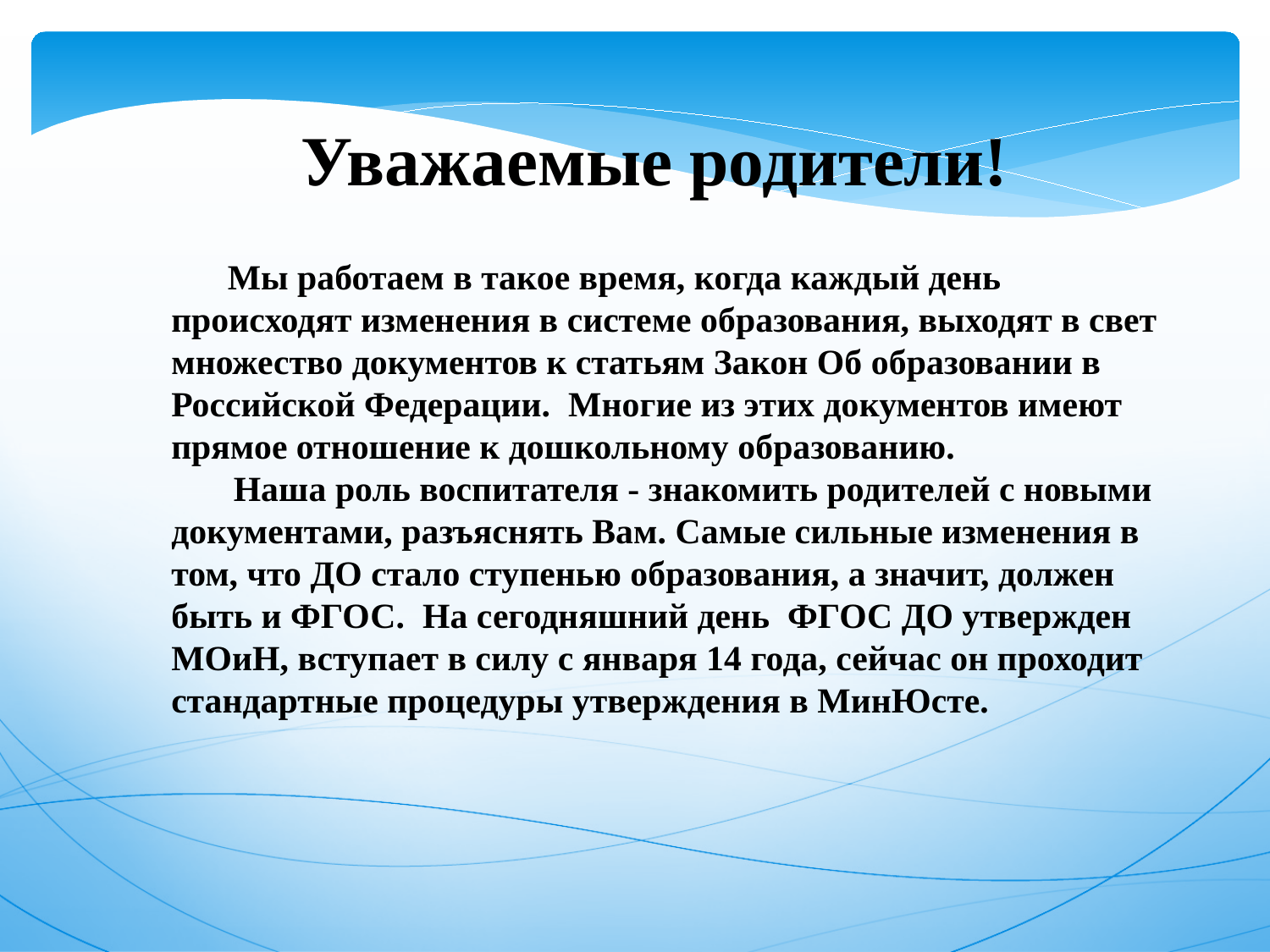

Уважаемые родители!
       Мы работаем в такое время, когда каждый день происходят изменения в системе образования, выходят в свет множество документов к статьям Закон Об образовании в Российской Федерации.  Многие из этих документов имеют прямое отношение к дошкольному образованию.
       Наша роль воспитателя - знакомить родителей с новыми документами, разъяснять Вам. Самые сильные изменения в том, что ДО стало ступенью образования, а значит, должен быть и ФГОС.  На сегодняшний день  ФГОС ДО утвержден  МОиН, вступает в силу с января 14 года, сейчас он проходит стандартные процедуры утверждения в МинЮсте.